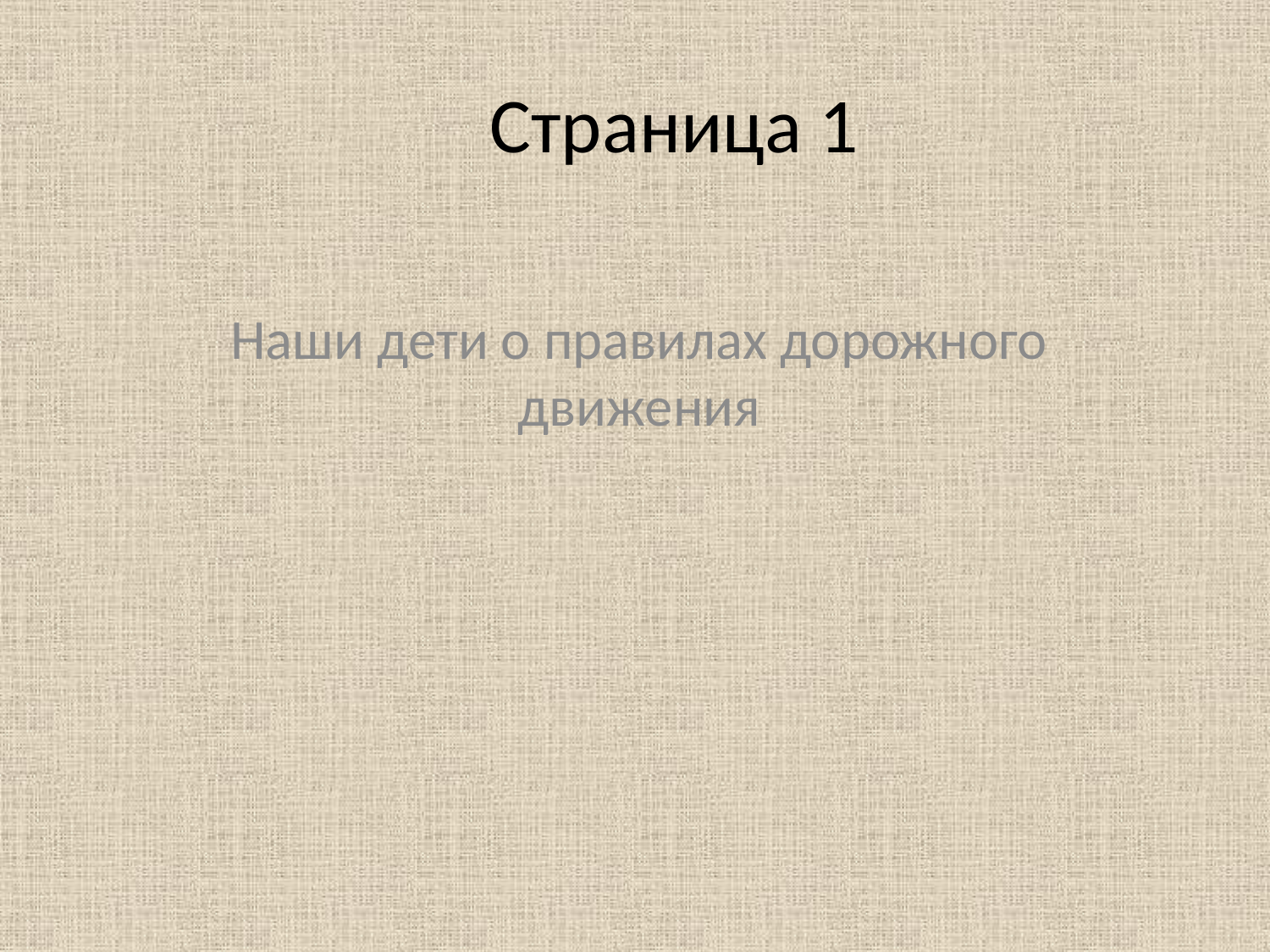

# Страница 1
Наши дети о правилах дорожного движения